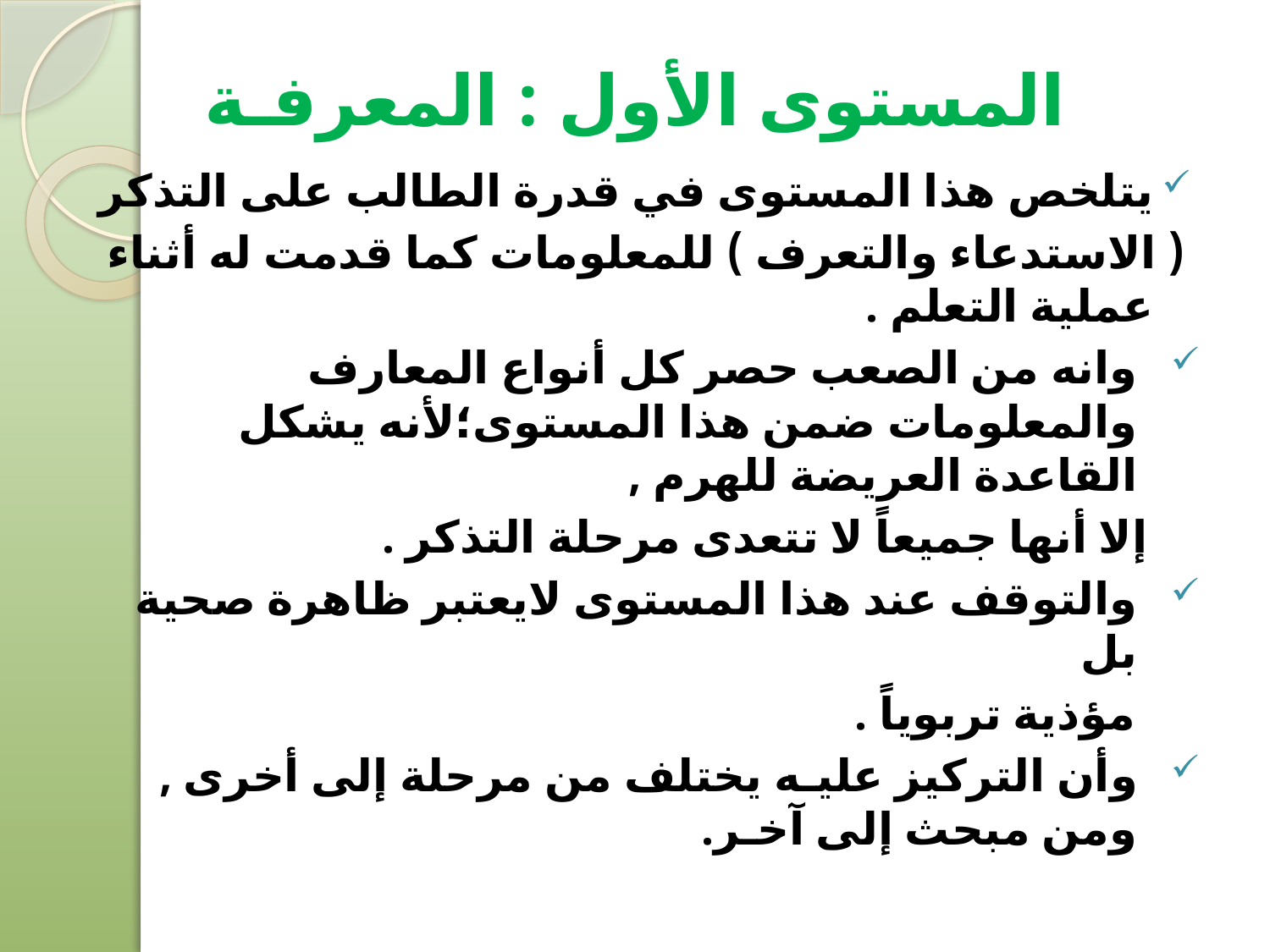

# المستوى الأول : المعرفـة
يتلخص هذا المستوى في قدرة الطالب على التذكر
( الاستدعاء والتعرف ) للمعلومات كما قدمت له أثناء عملية التعلم .
وانه من الصعب حصر كل أنواع المعارف والمعلومات ضمن هذا المستوى؛لأنه يشكل القاعدة العريضة للهرم ,
    إلا أنها جميعاً لا تتعدى مرحلة التذكر .
والتوقف عند هذا المستوى لايعتبر ظاهرة صحية بل
     مؤذية تربوياً .
وأن التركيز عليـه يختلف من مرحلة إلى أخرى , ومن مبحث إلى آخـر.